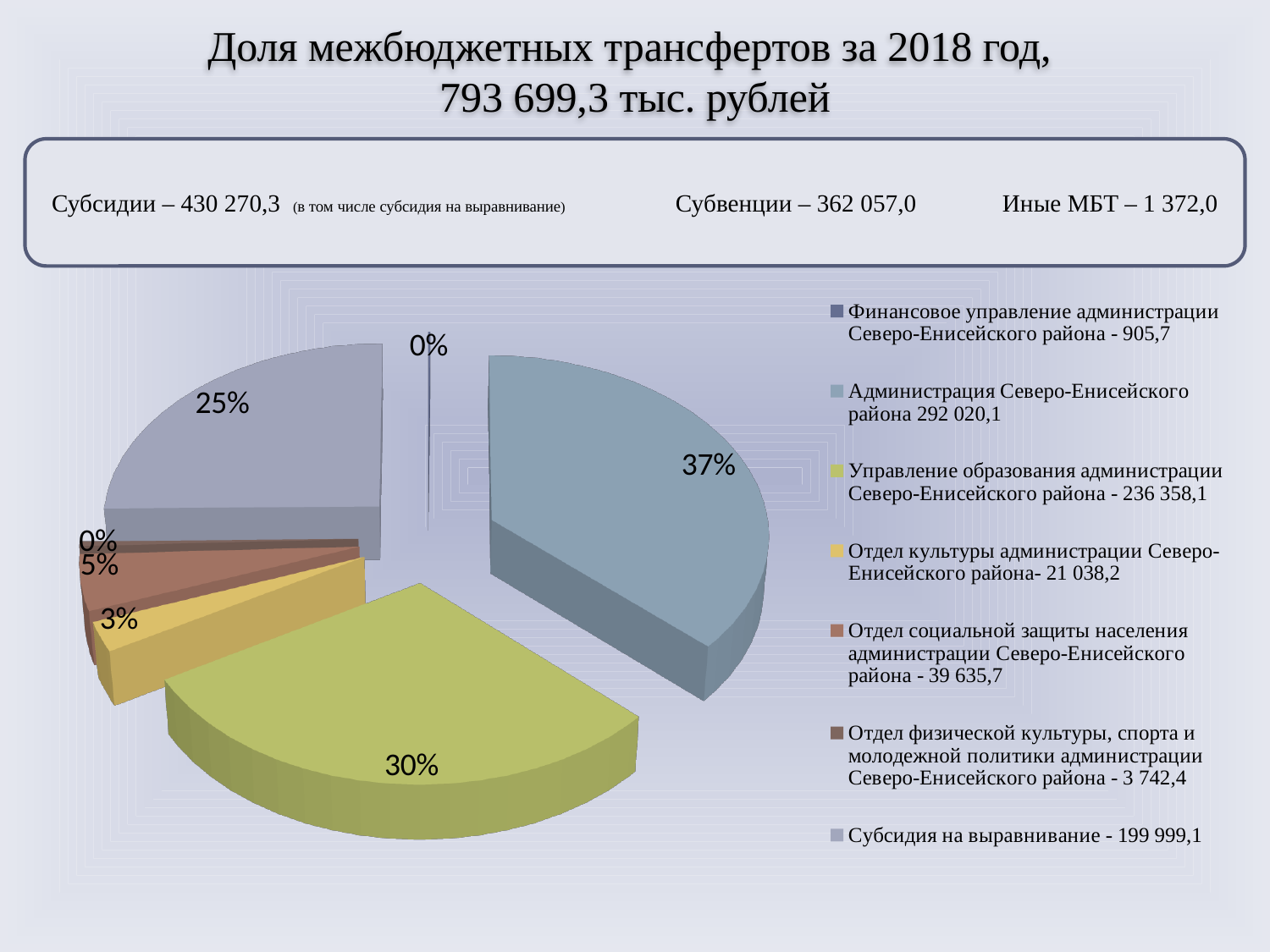

# Доля межбюджетных трансфертов за 2018 год, 793 699,3 тыс. рублей
Субсидии – 430 270,3  (в том числе субсидия на выравнивание)                  Субвенции – 362 057,0              Иные МБТ – 1 372,0

[unsupported chart]